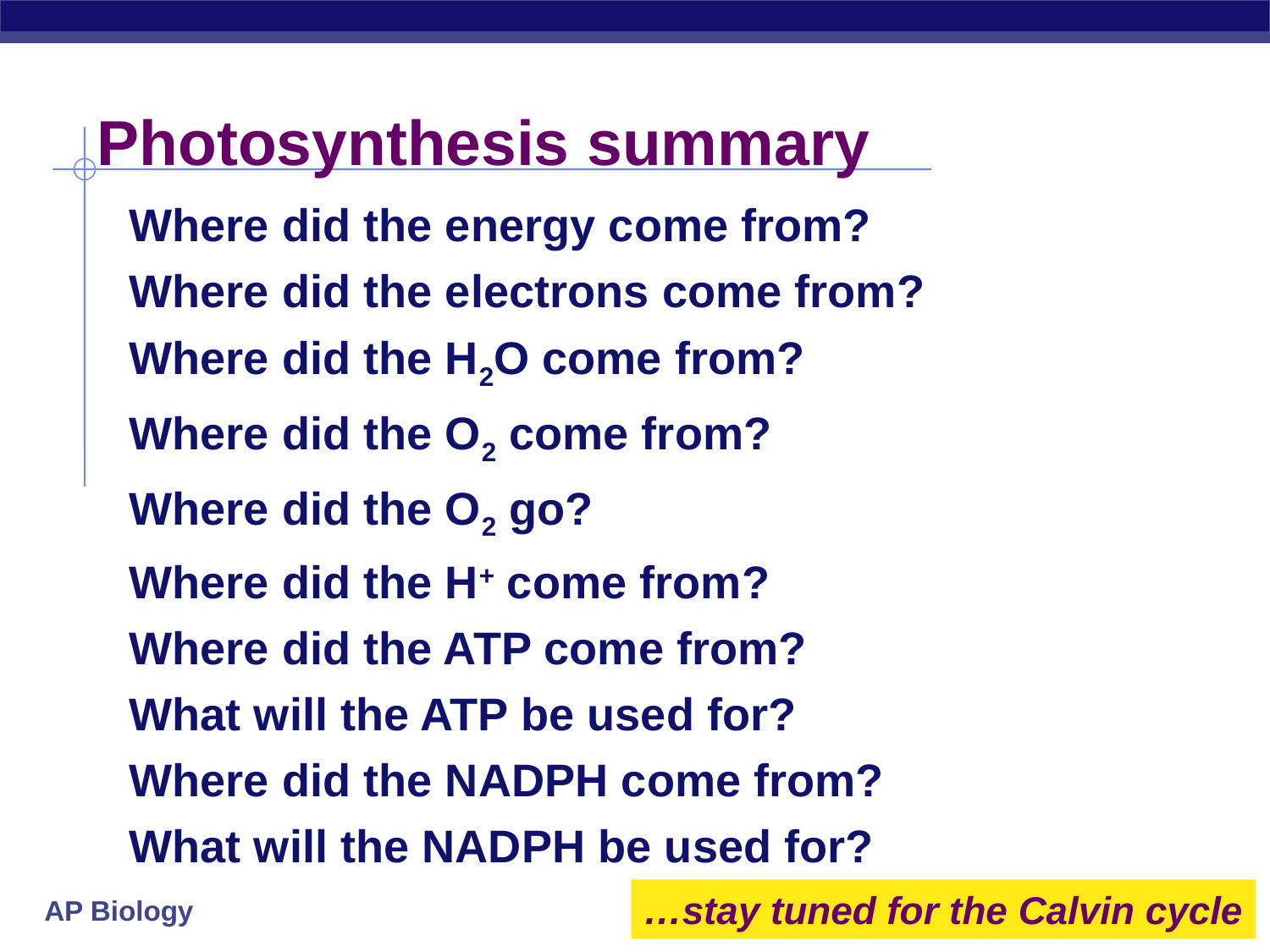

# Photosynthesis summary
Where did the energy come from?
Where did the electrons come from?
Where did the H2O come from?
Where did the O2 come from?
Where did the O2 go?
Where did the H+ come from?
Where did the ATP come from?
What will the ATP be used for?
Where did the NADPH come from?
What will the NADPH be used for?
…stay tuned for the Calvin cycle